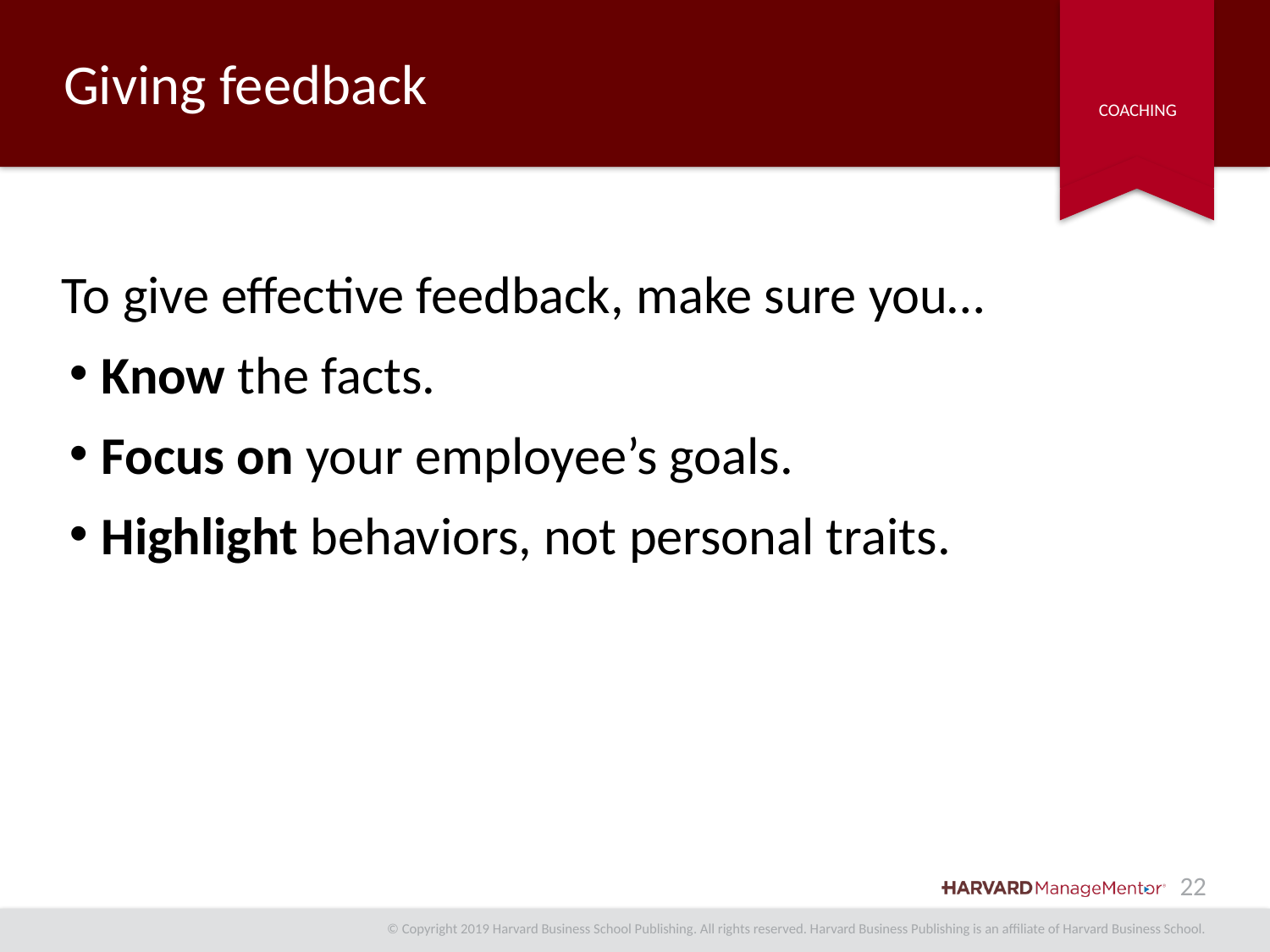

# Giving feedback
To give effective feedback, make sure you…
Know the facts.
Focus on your employee’s goals.
Highlight behaviors, not personal traits.